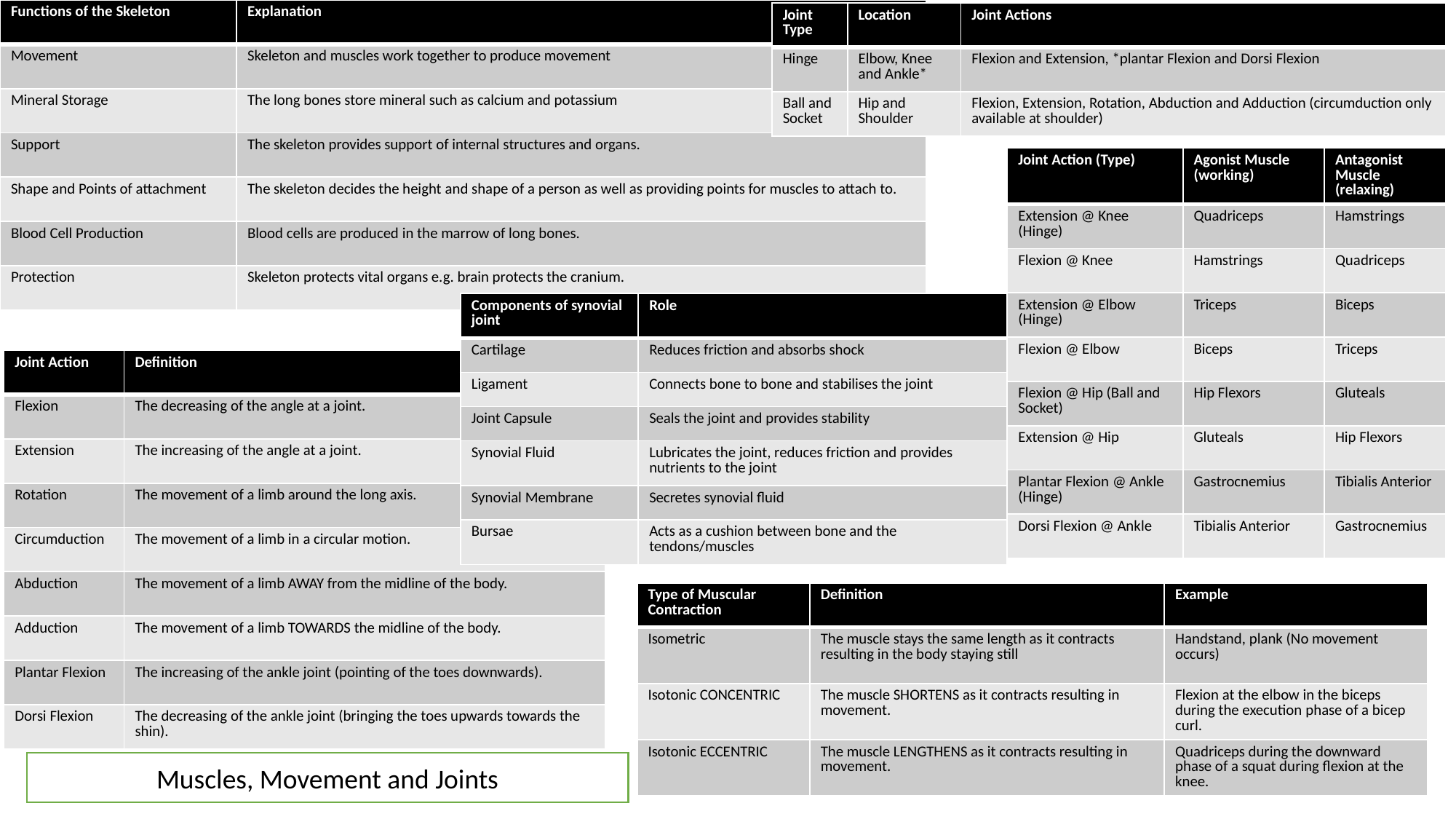

| Functions of the Skeleton | Explanation |
| --- | --- |
| Movement | Skeleton and muscles work together to produce movement |
| Mineral Storage | The long bones store mineral such as calcium and potassium |
| Support | The skeleton provides support of internal structures and organs. |
| Shape and Points of attachment | The skeleton decides the height and shape of a person as well as providing points for muscles to attach to. |
| Blood Cell Production | Blood cells are produced in the marrow of long bones. |
| Protection | Skeleton protects vital organs e.g. brain protects the cranium. |
| Joint Type | Location | Joint Actions |
| --- | --- | --- |
| Hinge | Elbow, Knee and Ankle\* | Flexion and Extension, \*plantar Flexion and Dorsi Flexion |
| Ball and Socket | Hip and Shoulder | Flexion, Extension, Rotation, Abduction and Adduction (circumduction only available at shoulder) |
#
| Joint Action (Type) | Agonist Muscle (working) | Antagonist Muscle (relaxing) |
| --- | --- | --- |
| Extension @ Knee (Hinge) | Quadriceps | Hamstrings |
| Flexion @ Knee | Hamstrings | Quadriceps |
| Extension @ Elbow (Hinge) | Triceps | Biceps |
| Flexion @ Elbow | Biceps | Triceps |
| Flexion @ Hip (Ball and Socket) | Hip Flexors | Gluteals |
| Extension @ Hip | Gluteals | Hip Flexors |
| Plantar Flexion @ Ankle (Hinge) | Gastrocnemius | Tibialis Anterior |
| Dorsi Flexion @ Ankle | Tibialis Anterior | Gastrocnemius |
| Components of synovial joint | Role |
| --- | --- |
| Cartilage | Reduces friction and absorbs shock |
| Ligament | Connects bone to bone and stabilises the joint |
| Joint Capsule | Seals the joint and provides stability |
| Synovial Fluid | Lubricates the joint, reduces friction and provides nutrients to the joint |
| Synovial Membrane | Secretes synovial fluid |
| Bursae | Acts as a cushion between bone and the tendons/muscles |
| Joint Action | Definition |
| --- | --- |
| Flexion | The decreasing of the angle at a joint. |
| Extension | The increasing of the angle at a joint. |
| Rotation | The movement of a limb around the long axis. |
| Circumduction | The movement of a limb in a circular motion. |
| Abduction | The movement of a limb AWAY from the midline of the body. |
| Adduction | The movement of a limb TOWARDS the midline of the body. |
| Plantar Flexion | The increasing of the ankle joint (pointing of the toes downwards). |
| Dorsi Flexion | The decreasing of the ankle joint (bringing the toes upwards towards the shin). |
| Type of Muscular Contraction | Definition | Example |
| --- | --- | --- |
| Isometric | The muscle stays the same length as it contracts resulting in the body staying still | Handstand, plank (No movement occurs) |
| Isotonic CONCENTRIC | The muscle SHORTENS as it contracts resulting in movement. | Flexion at the elbow in the biceps during the execution phase of a bicep curl. |
| Isotonic ECCENTRIC | The muscle LENGTHENS as it contracts resulting in movement. | Quadriceps during the downward phase of a squat during flexion at the knee. |
Muscles, Movement and Joints